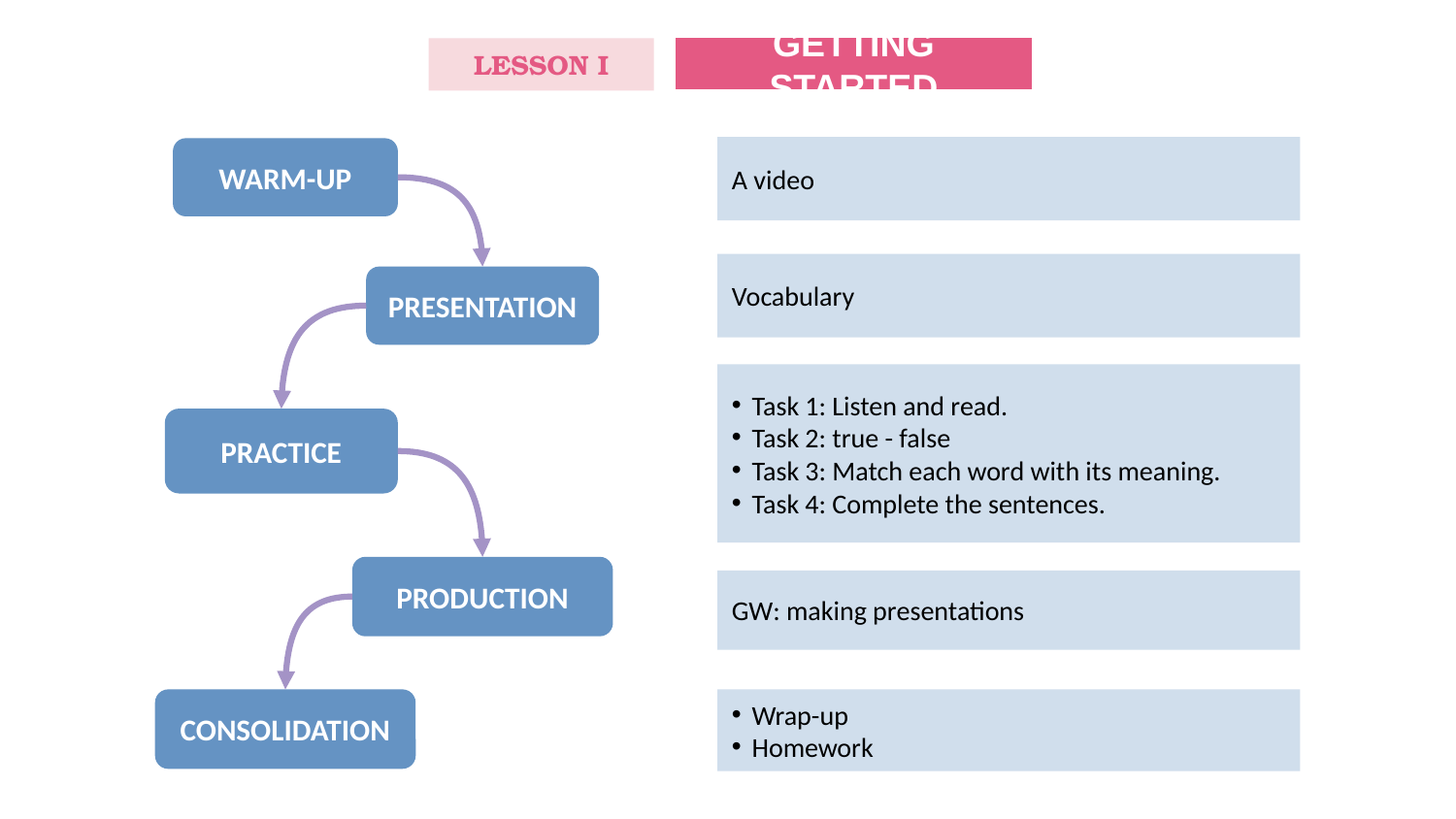

GETTING STARTED
LESSON I
A video
WARM-UP
Vocabulary
PRESENTATION
Task 1: Listen and read.
Task 2: true - false
Task 3: Match each word with its meaning.
Task 4: Complete the sentences.
PRACTICE
PRODUCTION
GW: making presentations
CONSOLIDATION
Wrap-up
Homework